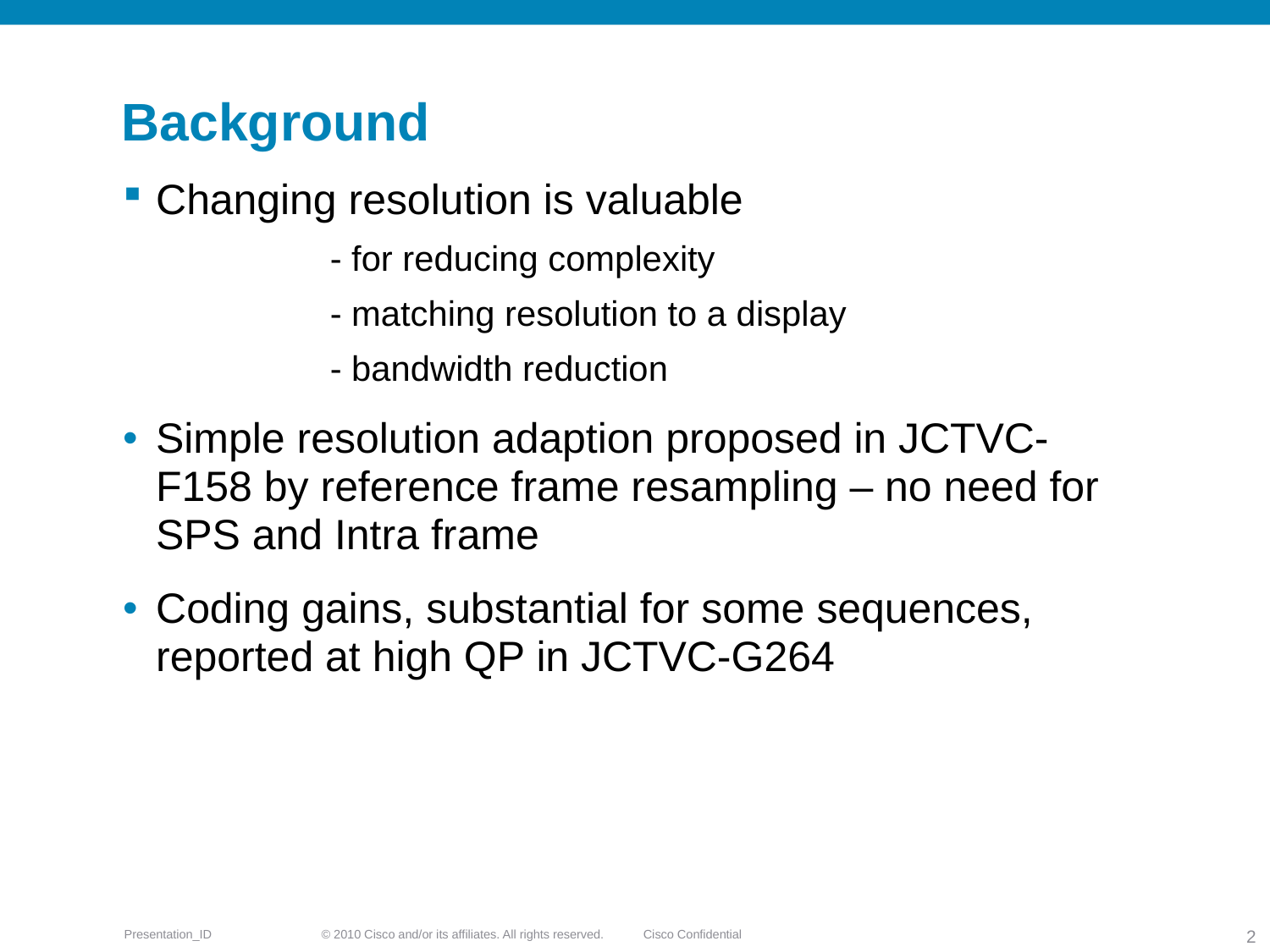

# Background
Changing resolution is valuable
	- for reducing complexity
	- matching resolution to a display
	- bandwidth reduction
Simple resolution adaption proposed in JCTVC-F158 by reference frame resampling – no need for SPS and Intra frame
Coding gains, substantial for some sequences, reported at high QP in JCTVC-G264